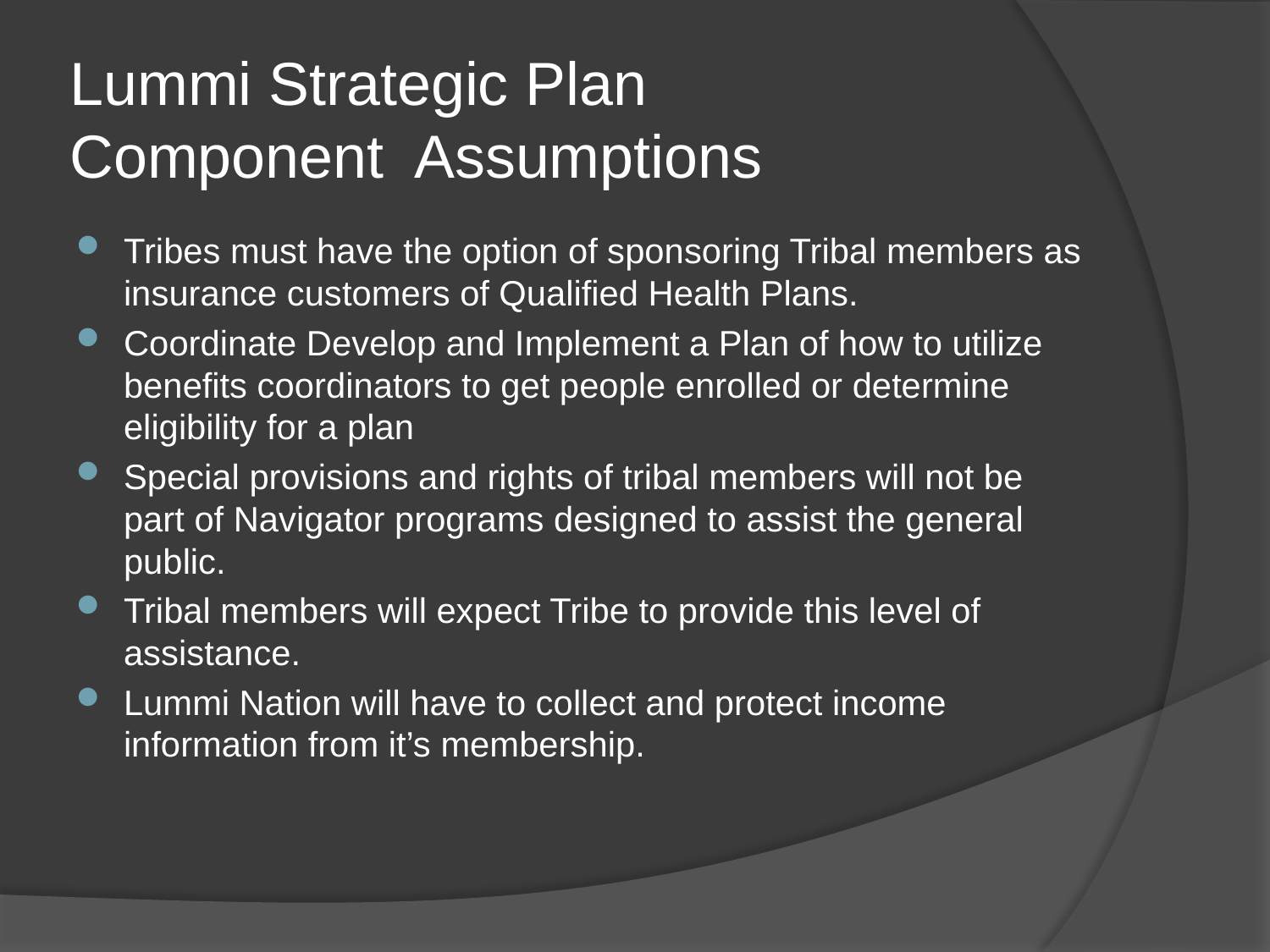

# Lummi Strategic Plan Component  Assumptions
Tribes must have the option of sponsoring Tribal members as insurance customers of Qualified Health Plans.
Coordinate Develop and Implement a Plan of how to utilize benefits coordinators to get people enrolled or determine eligibility for a plan
Special provisions and rights of tribal members will not be part of Navigator programs designed to assist the general public.
Tribal members will expect Tribe to provide this level of assistance.
Lummi Nation will have to collect and protect income information from it’s membership.